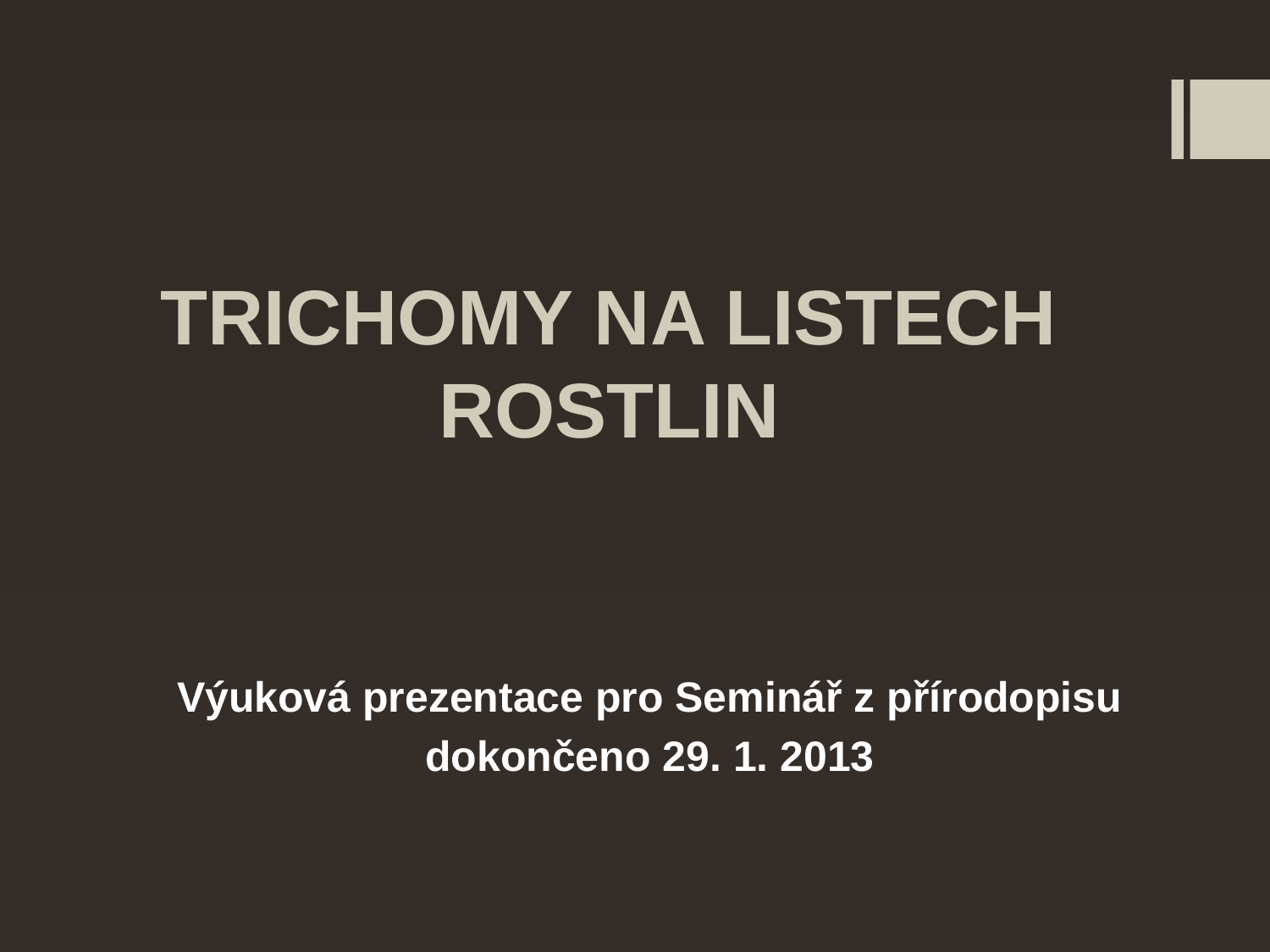

# TRICHOMY NA LISTECH ROSTLIN
Výuková prezentace pro Seminář z přírodopisu
dokončeno 29. 1. 2013